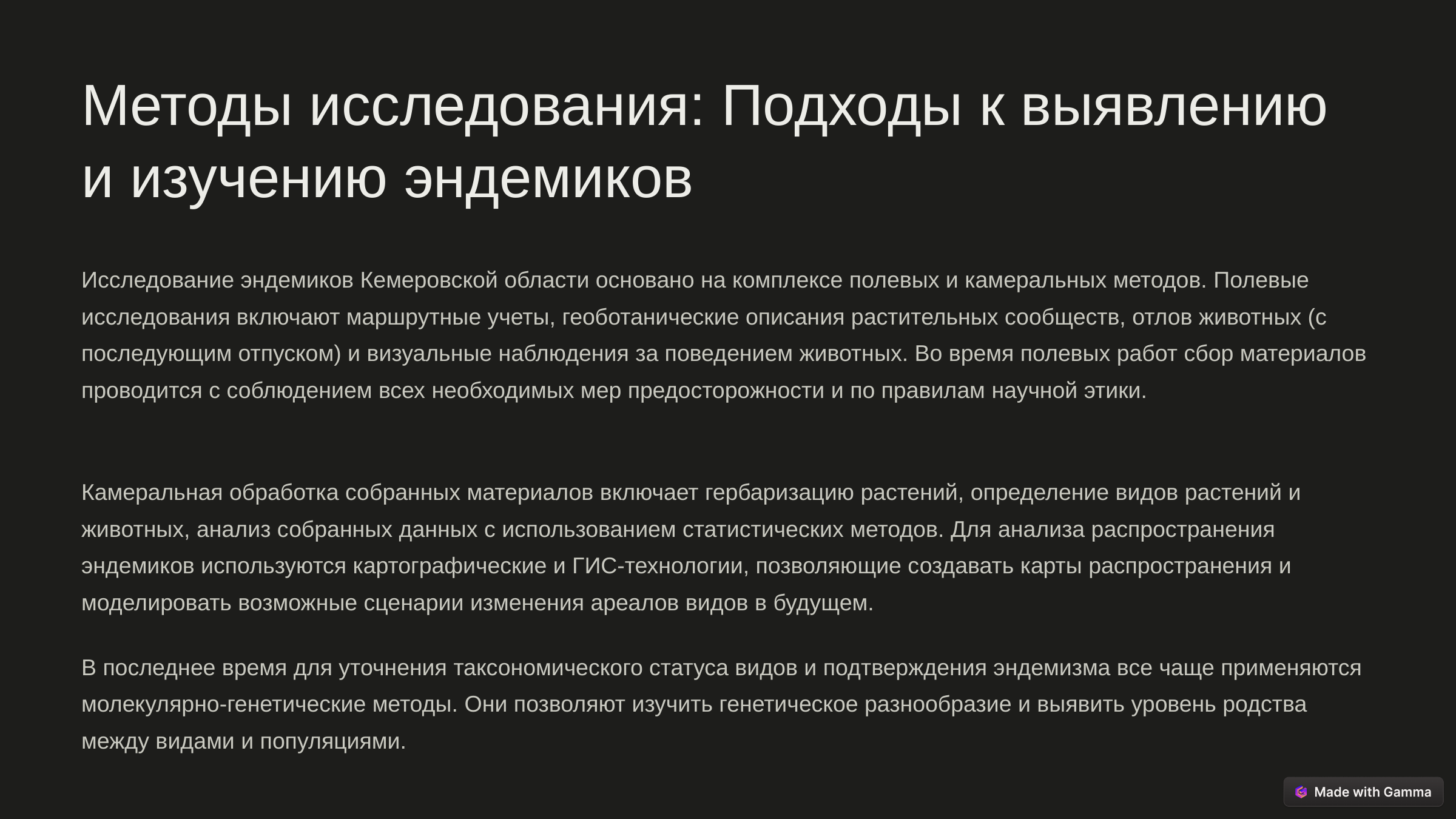

Методы исследования: Подходы к выявлению и изучению эндемиков
Исследование эндемиков Кемеровской области основано на комплексе полевых и камеральных методов. Полевые исследования включают маршрутные учеты, геоботанические описания растительных сообществ, отлов животных (с последующим отпуском) и визуальные наблюдения за поведением животных. Во время полевых работ сбор материалов проводится с соблюдением всех необходимых мер предосторожности и по правилам научной этики.
Камеральная обработка собранных материалов включает гербаризацию растений, определение видов растений и животных, анализ собранных данных с использованием статистических методов. Для анализа распространения эндемиков используются картографические и ГИС-технологии, позволяющие создавать карты распространения и моделировать возможные сценарии изменения ареалов видов в будущем.
В последнее время для уточнения таксономического статуса видов и подтверждения эндемизма все чаще применяются молекулярно-генетические методы. Они позволяют изучить генетическое разнообразие и выявить уровень родства между видами и популяциями.